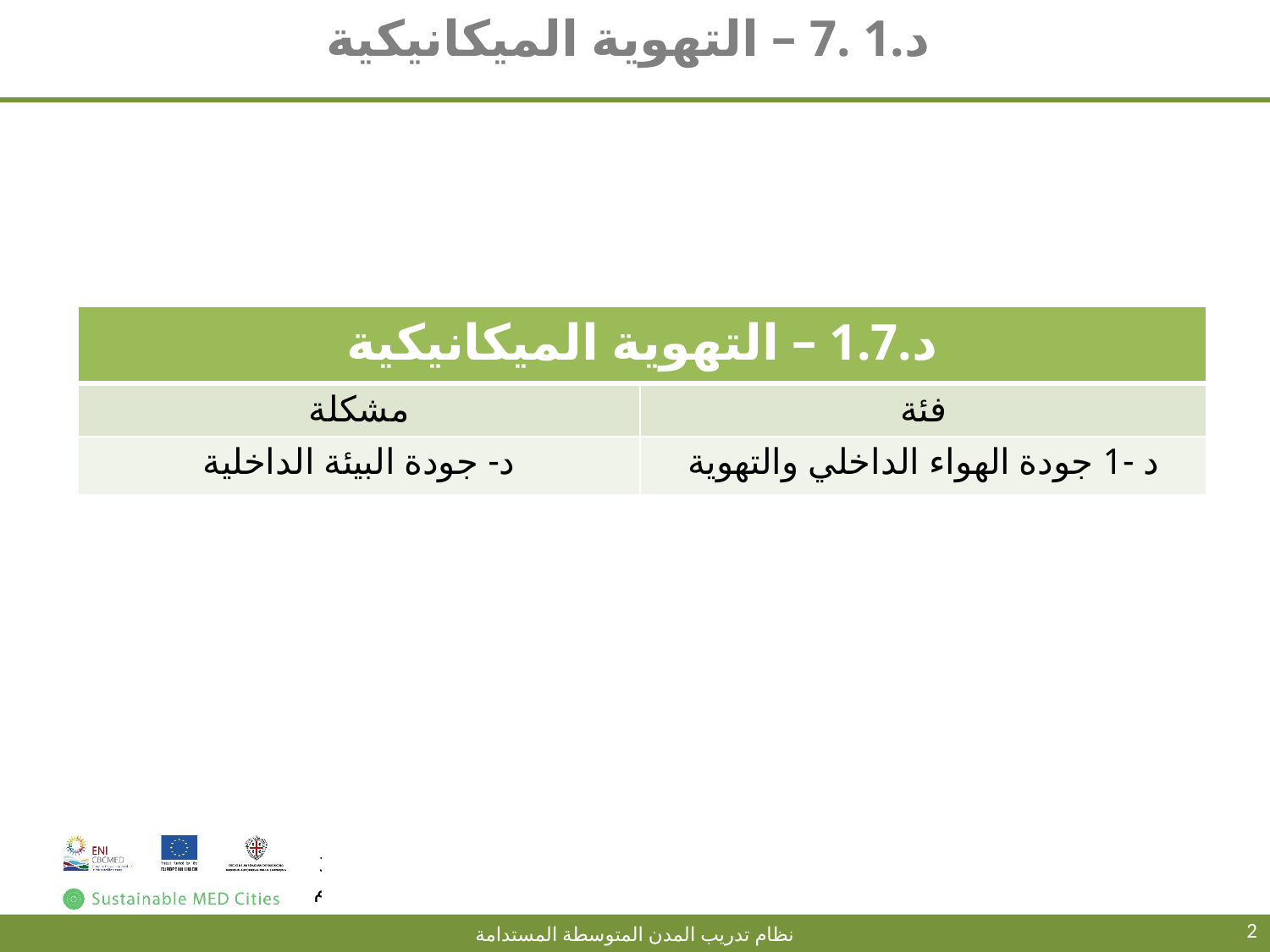

# د.1 .7 – التهوية الميكانيكية

| د.1.7 – التهوية الميكانيكية |  |
| --- | --- |
| مشكلة | فئة |
| د- جودة البيئة الداخلية | د -1 جودة الهواء الداخلي والتهوية |

2